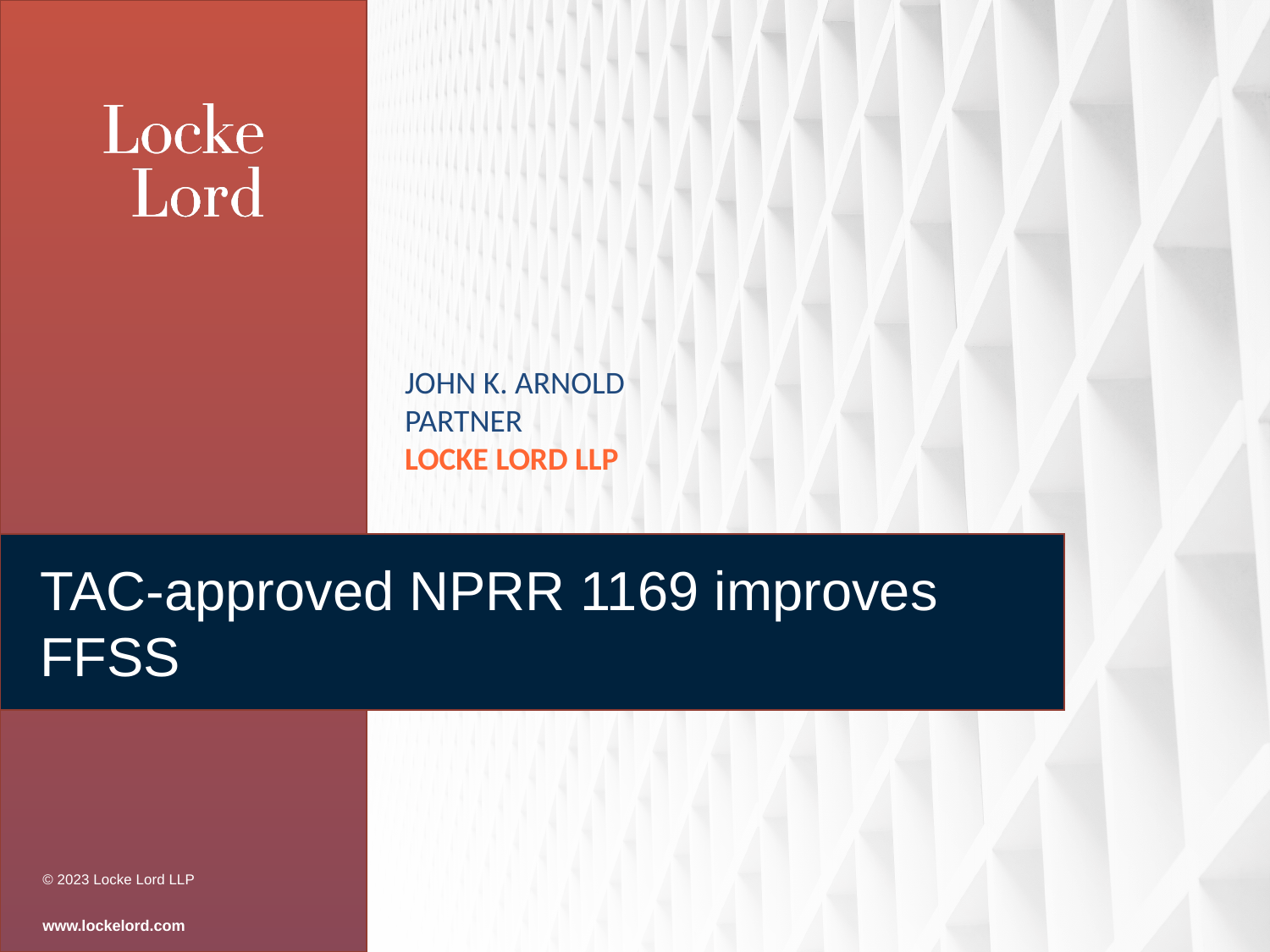

John K. Arnold
Partner
Locke Lord LLP

TAC-approved NPRR 1169 improves FFSS